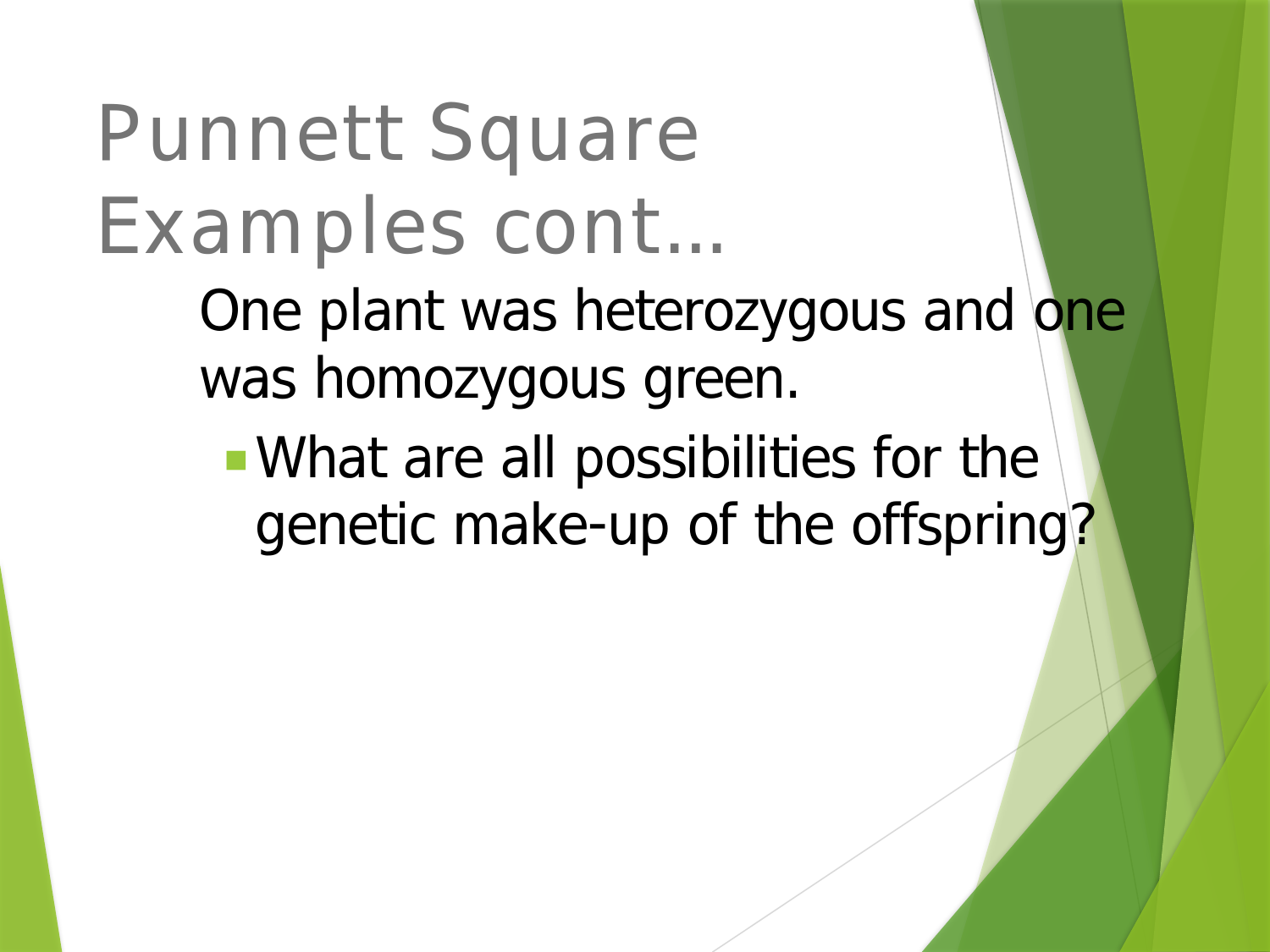

# Punnett Square Examples cont…
One plant was heterozygous and one was homozygous green.
What are all possibilities for the genetic make-up of the offspring?

Y
y
|  |  |
| --- | --- |
|  |  |
y
Yy
yy
Yy
yy
y